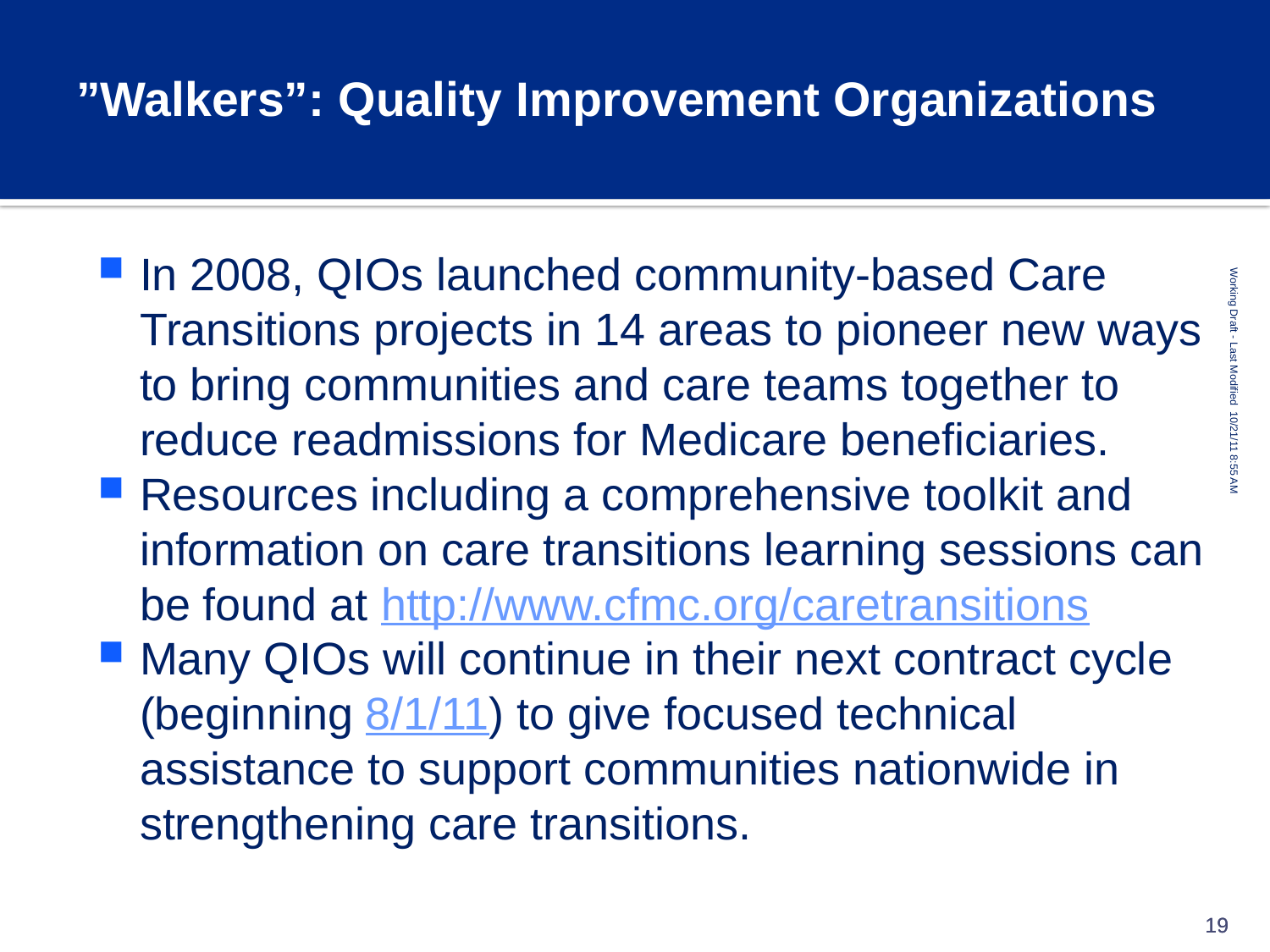

# ”Walkers”: Quality Improvement Organizations
In 2008, QIOs launched community-based Care Transitions projects in 14 areas to pioneer new ways to bring communities and care teams together to reduce readmissions for Medicare beneficiaries.
Resources including a comprehensive toolkit and information on care transitions learning sessions can be found at http://www.cfmc.org/caretransitions
Many QIOs will continue in their next contract cycle (beginning 8/1/11) to give focused technical assistance to support communities nationwide in strengthening care transitions.

19